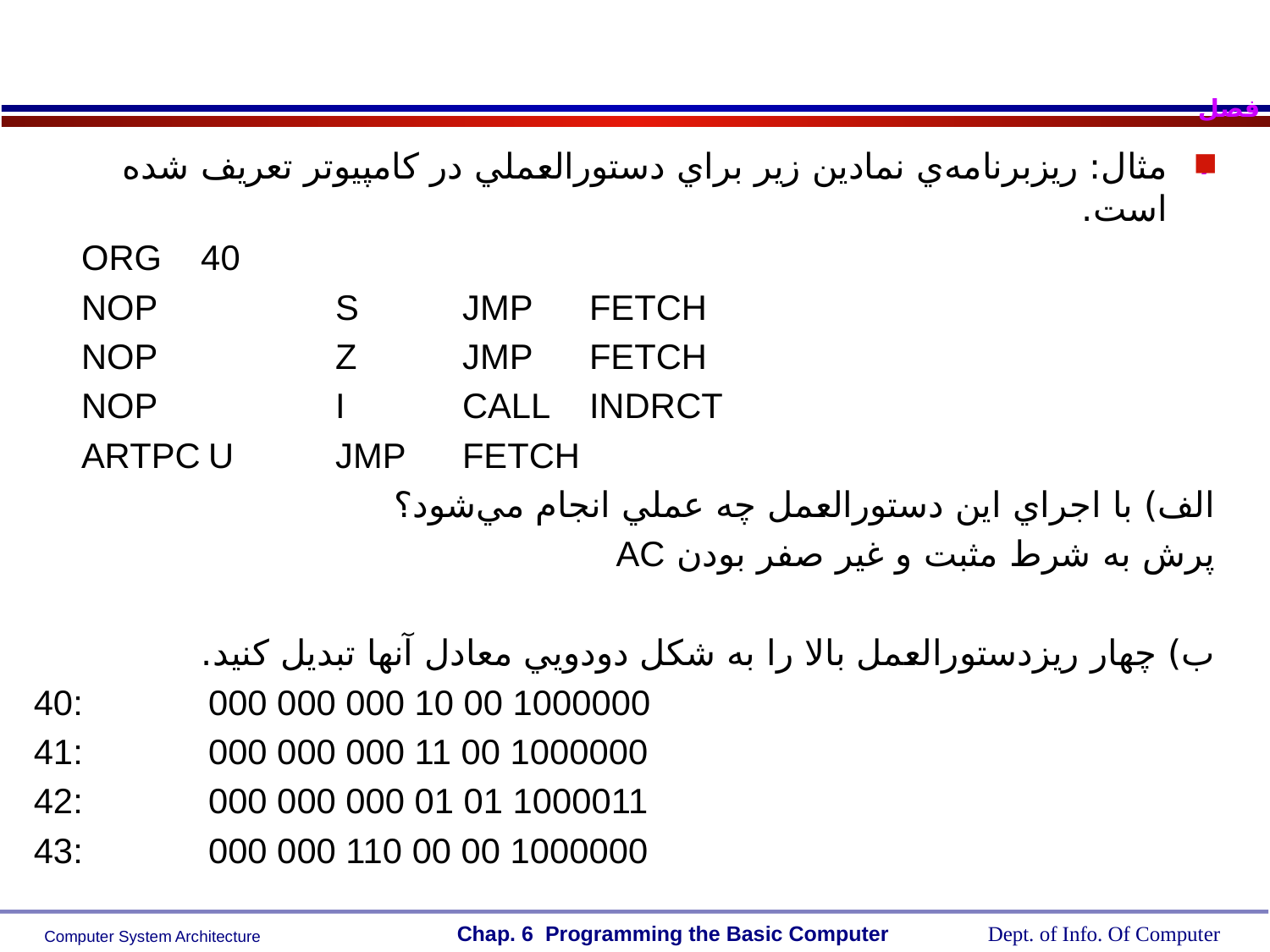

#
مثال: ريزبرنامه‌ي نمادين زير براي دستورالعملي در کامپيوتر تعريف شده است.
	ORG    40
	NOP		S	JMP	FETCH
	NOP		Z	JMP	FETCH
	NOP		I	CALL	INDRCT
	ARTPC	U	JMP	FETCH
الف) با اجراي اين دستورالعمل چه عملي انجام مي‌شود؟
	پرش به شرط مثبت و غير صفر بودن AC

ب) چهار ريزدستورالعمل بالا را به شکل دودويي معادل آنها تبديل کنيد.
40:	000 000 000 10 00 1000000
41:	000 000 000 11 00 1000000
42:	000 000 000 01 01 1000011
43:	000 000 110 00 00 1000000